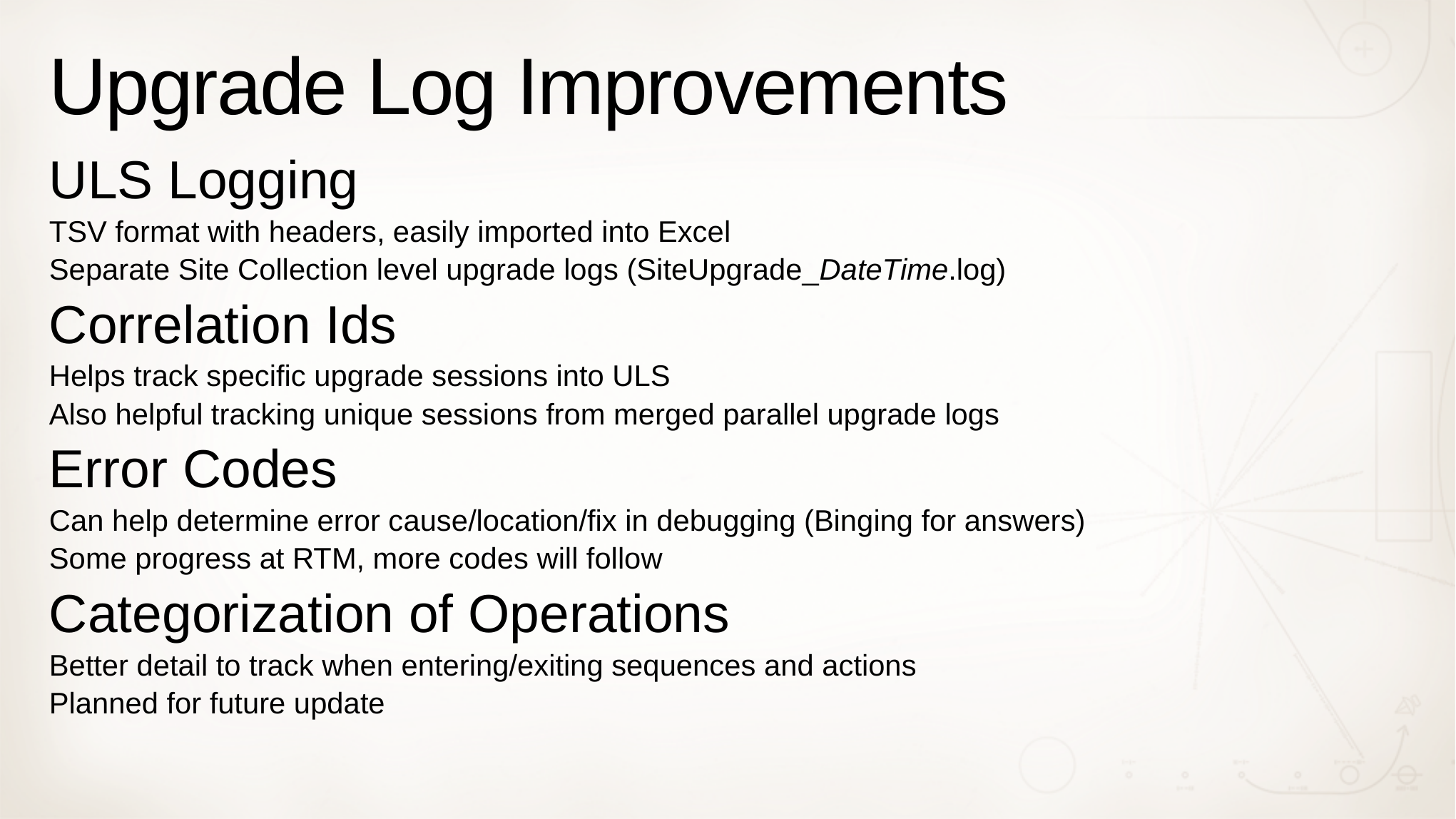

# Upgrade Log Improvements
ULS Logging
TSV format with headers, easily imported into Excel
Separate Site Collection level upgrade logs (SiteUpgrade_DateTime.log)
Correlation Ids
Helps track specific upgrade sessions into ULS
Also helpful tracking unique sessions from merged parallel upgrade logs
Error Codes
Can help determine error cause/location/fix in debugging (Binging for answers)
Some progress at RTM, more codes will follow
Categorization of Operations
Better detail to track when entering/exiting sequences and actions
Planned for future update